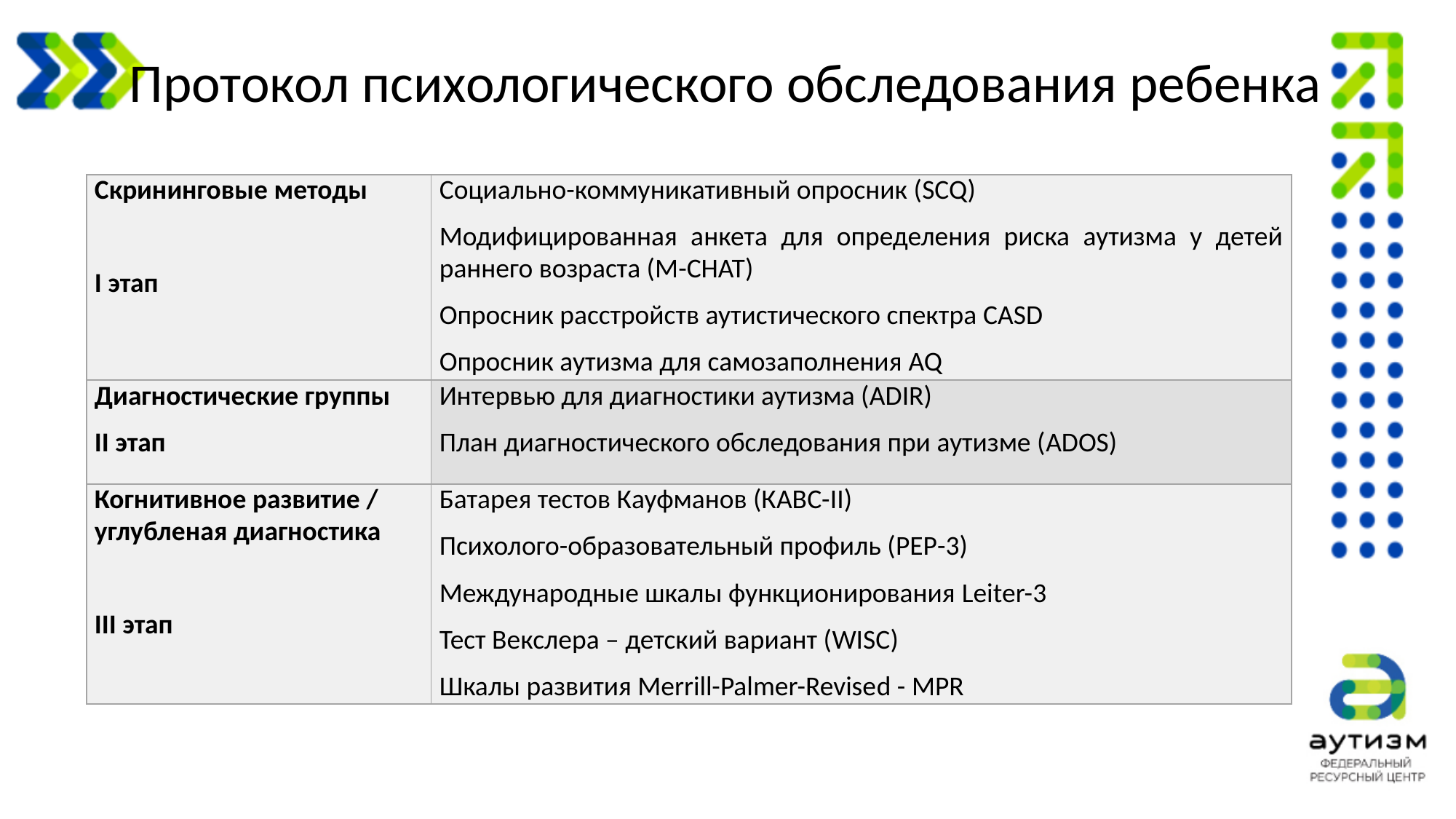

# Протокол психологического обследования ребенка
| Скрининговые методы I этап | Социально-коммуникативный опросник (SCQ) Модифицированная анкета для определения риска аутизма у детей раннего возраста (M-CHAT) Опросник расстройств аутистического спектра CASD Опросник аутизма для самозаполнения AQ |
| --- | --- |
| Диагностические группы II этап | Интервью для диагностики аутизма (ADIR) План диагностического обследования при аутизме (ADOS) |
| Когнитивное развитие / углубленая диагностика III этап | Батарея тестов Кауфманов (КABC-II) Психолого-образовательный профиль (PEP-3) Международные шкалы функционирования Leiter-3 Тест Векслера – детский вариант (WISC) Шкалы развития Merrill-Palmer-Revised - MPR |